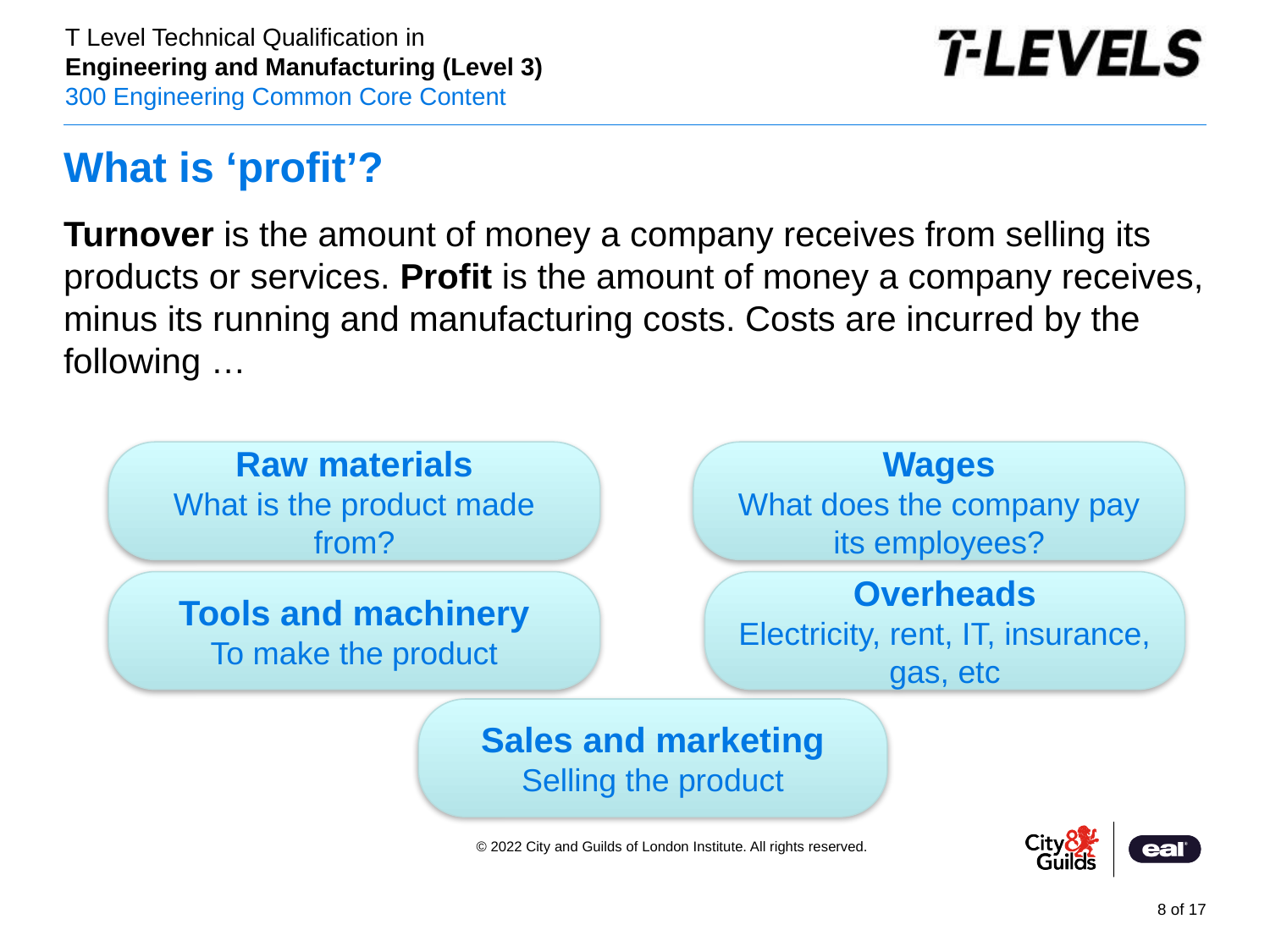

# What is ‘profit’?
Turnover is the amount of money a company receives from selling its products or services. Profit is the amount of money a company receives, minus its running and manufacturing costs. Costs are incurred by the following …

Raw materials
What is the product made from?
Wages
What does the company pay its employees?
Tools and machinery
To make the product
Overheads
Electricity, rent, IT, insurance, gas, etc
Sales and marketing
Selling the product